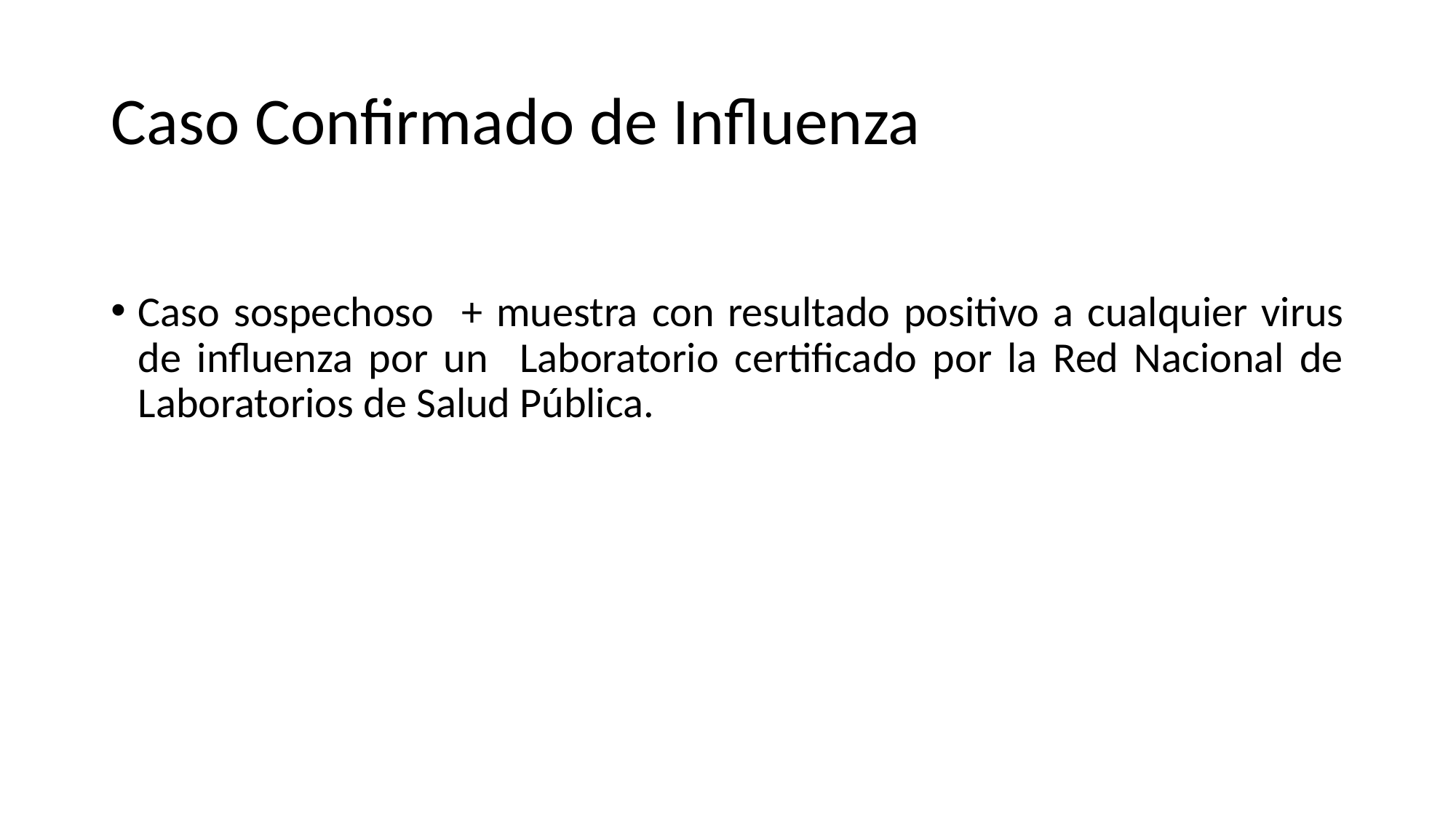

# Caso Confirmado de Influenza

Caso sospechoso  + muestra con resultado positivo a cualquier virus de influenza por un  Laboratorio certificado por la Red Nacional de Laboratorios de Salud Pública.